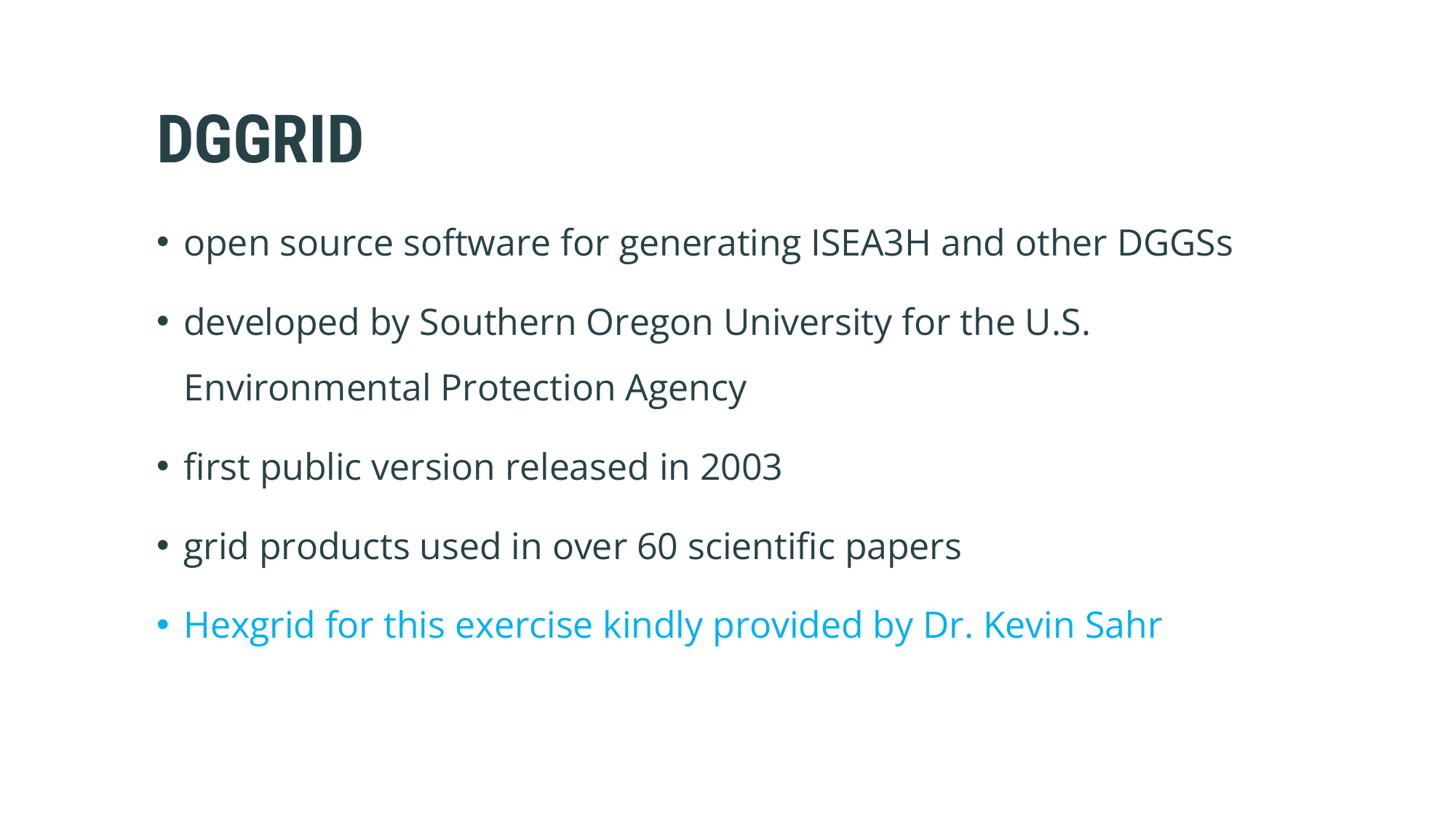

# DGGRID
open source software for generating ISEA3H and other DGGSs
developed by Southern Oregon University for the U.S. Environmental Protection Agency
first public version released in 2003
grid products used in over 60 scientific papers
Hexgrid for this exercise kindly provided by Dr. Kevin Sahr